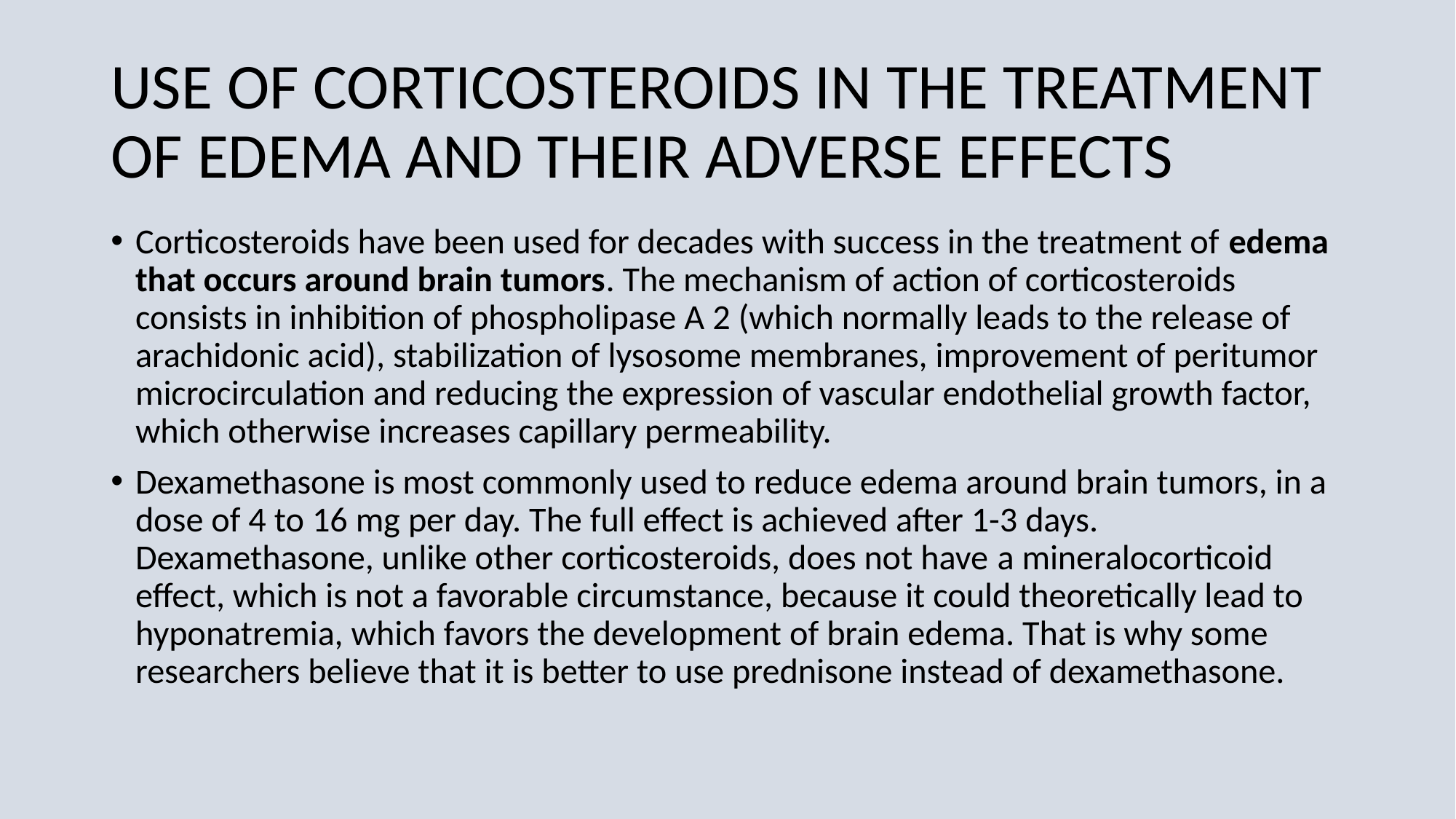

# USE OF CORTICOSTEROIDS IN THE TREATMENT OF EDEMA AND THEIR ADVERSE EFFECTS
Corticosteroids have been used for decades with success in the treatment of edema that occurs around brain tumors. The mechanism of action of corticosteroids consists in inhibition of phospholipase A 2 (which normally leads to the release of arachidonic acid), stabilization of lysosome membranes, improvement of peritumor microcirculation and reducing the expression of vascular endothelial growth factor, which otherwise increases capillary permeability.
Dexamethasone is most commonly used to reduce edema around brain tumors, in a dose of 4 to 16 mg per day. The full effect is achieved after 1-3 days. Dexamethasone, unlike other corticosteroids, does not have a mineralocorticoid effect, which is not a favorable circumstance, because it could theoretically lead to hyponatremia, which favors the development of brain edema. That is why some researchers believe that it is better to use prednisone instead of dexamethasone.